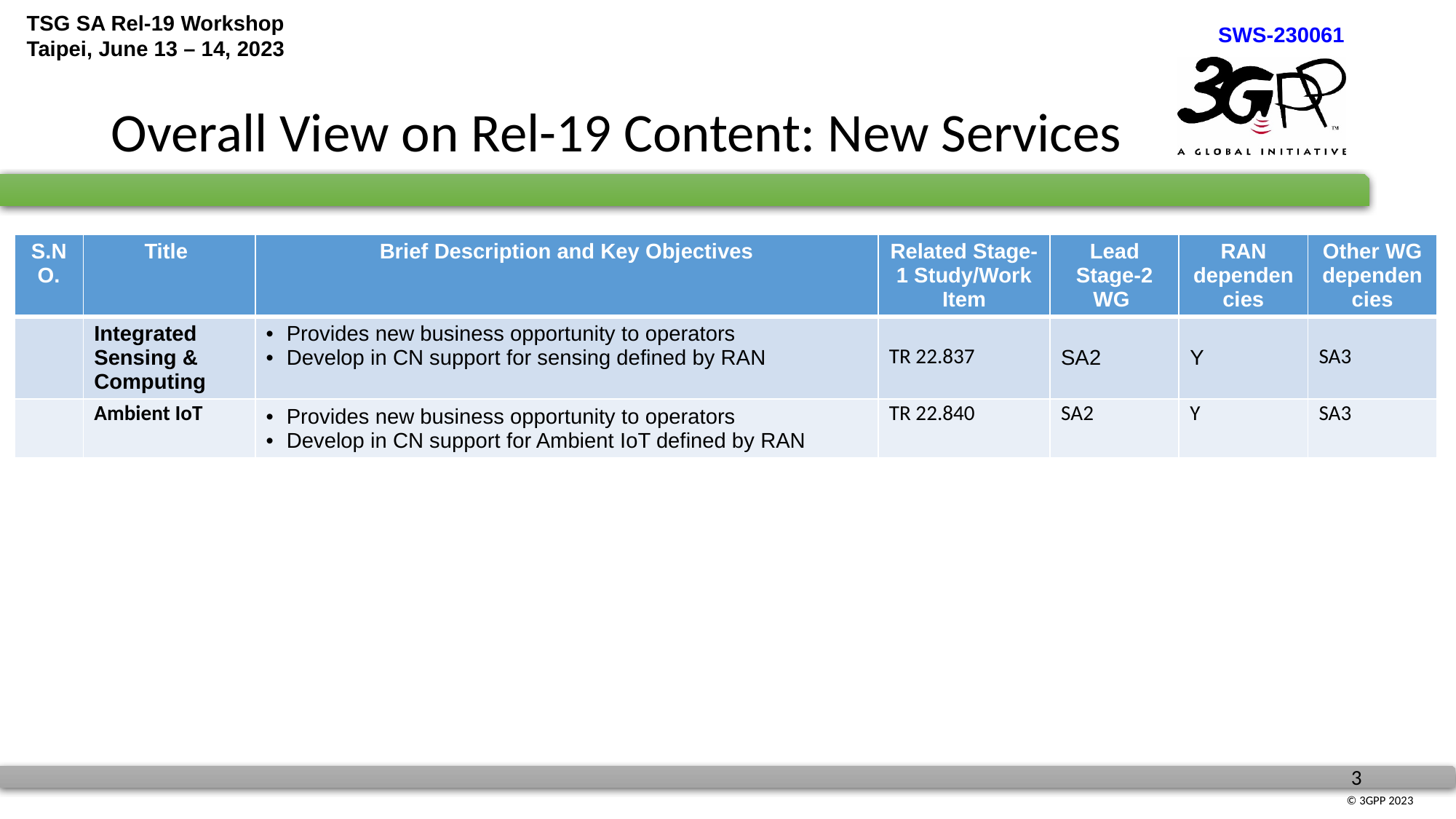

# Overall View on Rel-19 Content: New Services
| S.NO. | Title | Brief Description and Key Objectives | Related Stage-1 Study/Work Item | Lead Stage-2 WG | RAN dependencies | Other WG dependencies |
| --- | --- | --- | --- | --- | --- | --- |
|  | Integrated Sensing & Computing | Provides new business opportunity to operators Develop in CN support for sensing defined by RAN | TR 22.837 | SA2 | Y | SA3 |
|  | Ambient IoT | Provides new business opportunity to operators Develop in CN support for Ambient IoT defined by RAN | TR 22.840 | SA2 | Y | SA3 |